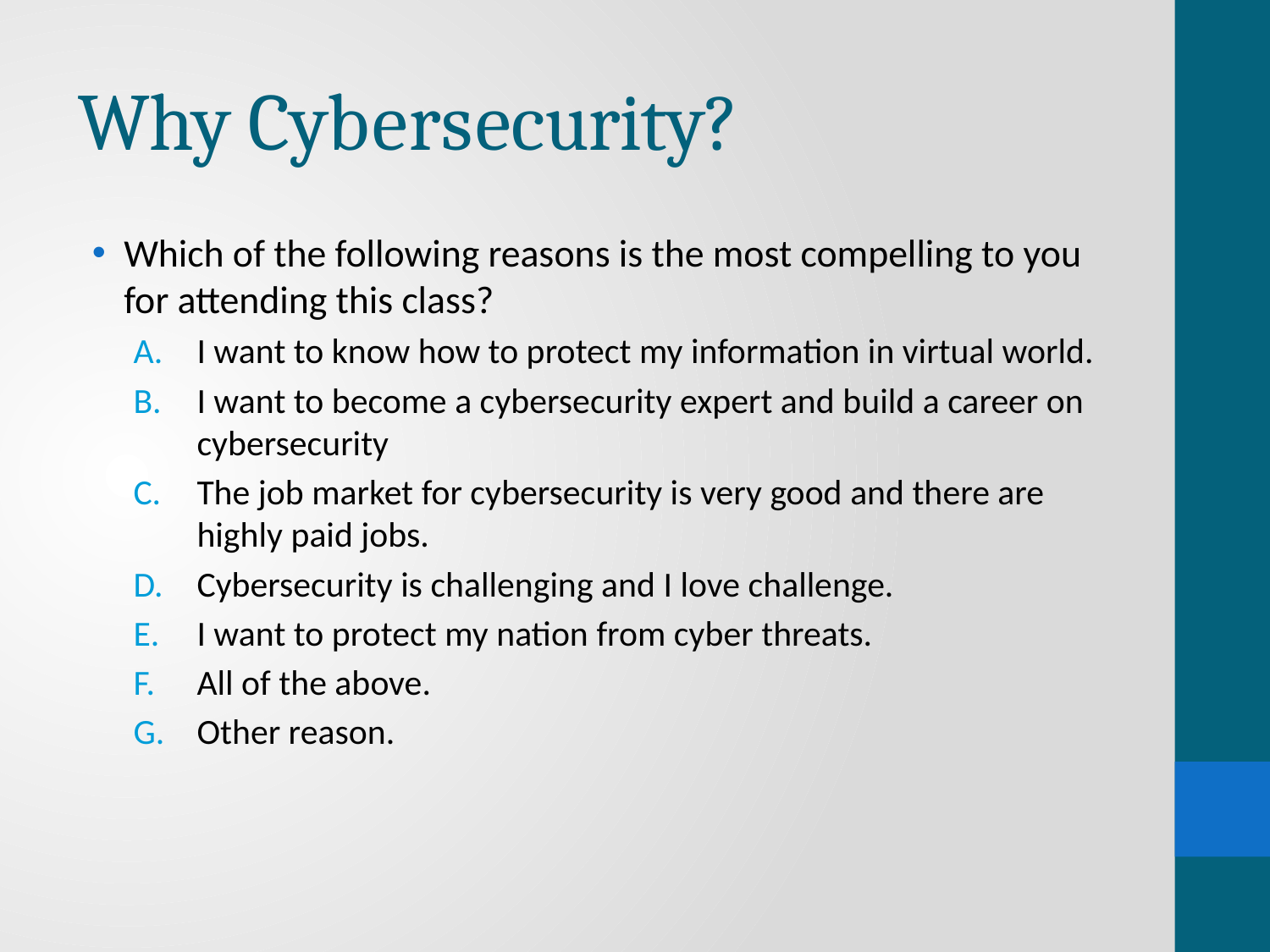

# Why Cybersecurity?
Which of the following reasons is the most compelling to you for attending this class?
I want to know how to protect my information in virtual world.
I want to become a cybersecurity expert and build a career on cybersecurity
The job market for cybersecurity is very good and there are highly paid jobs.
Cybersecurity is challenging and I love challenge.
I want to protect my nation from cyber threats.
All of the above.
Other reason.